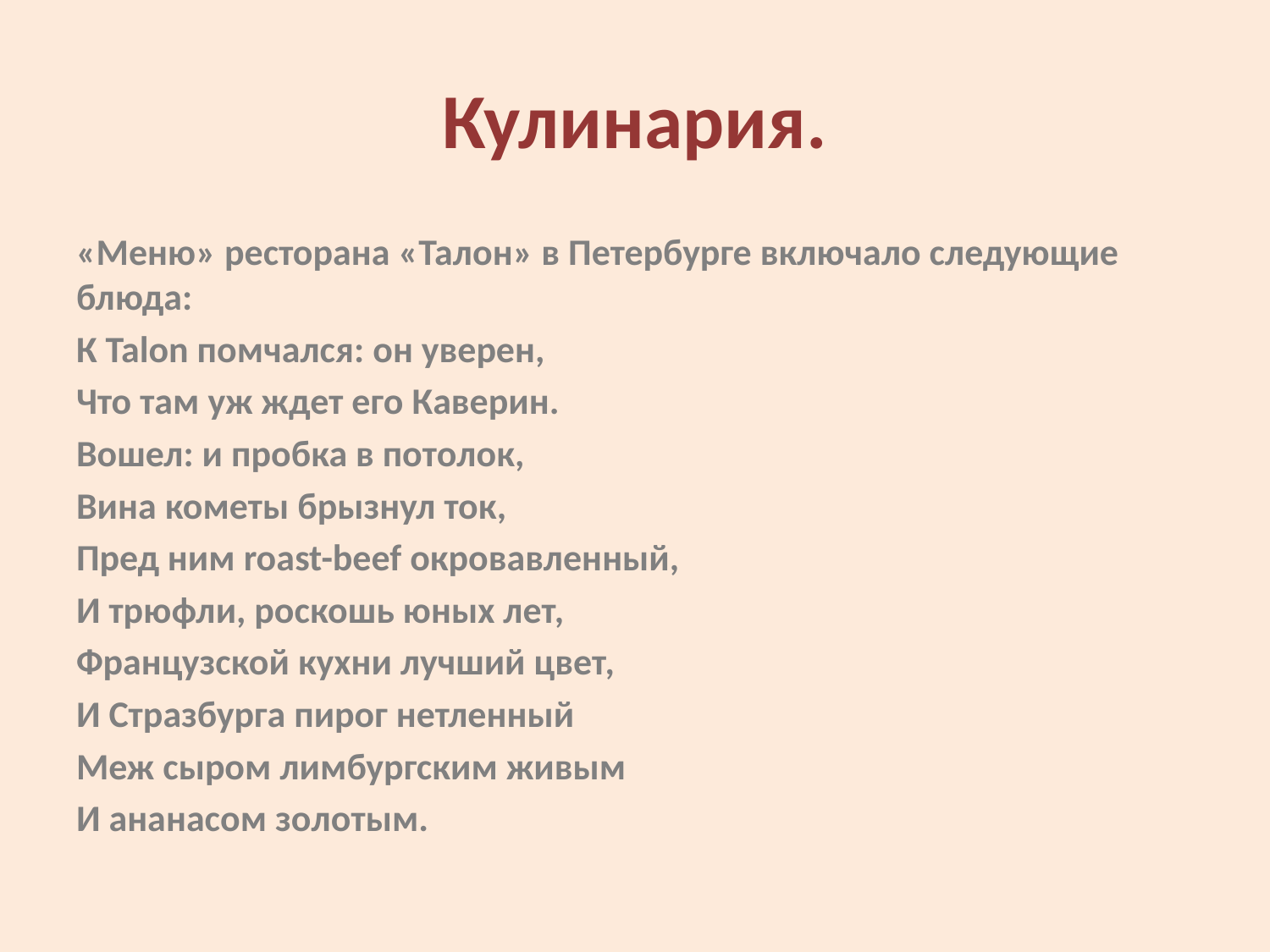

# Кулинария.
«Меню» ресторана «Талон» в Петербурге включало следующие блюда:
К Talon помчался: он уверен,
Что там уж ждет его Каверин.
Вошел: и пробка в потолок,
Вина кометы брызнул ток,
Пред ним roast-beef окровавленный,
И трюфли, роскошь юных лет,
Французской кухни лучший цвет,
И Стразбурга пирог нетленный
Меж сыром лимбургским живым
И ананасом золотым.